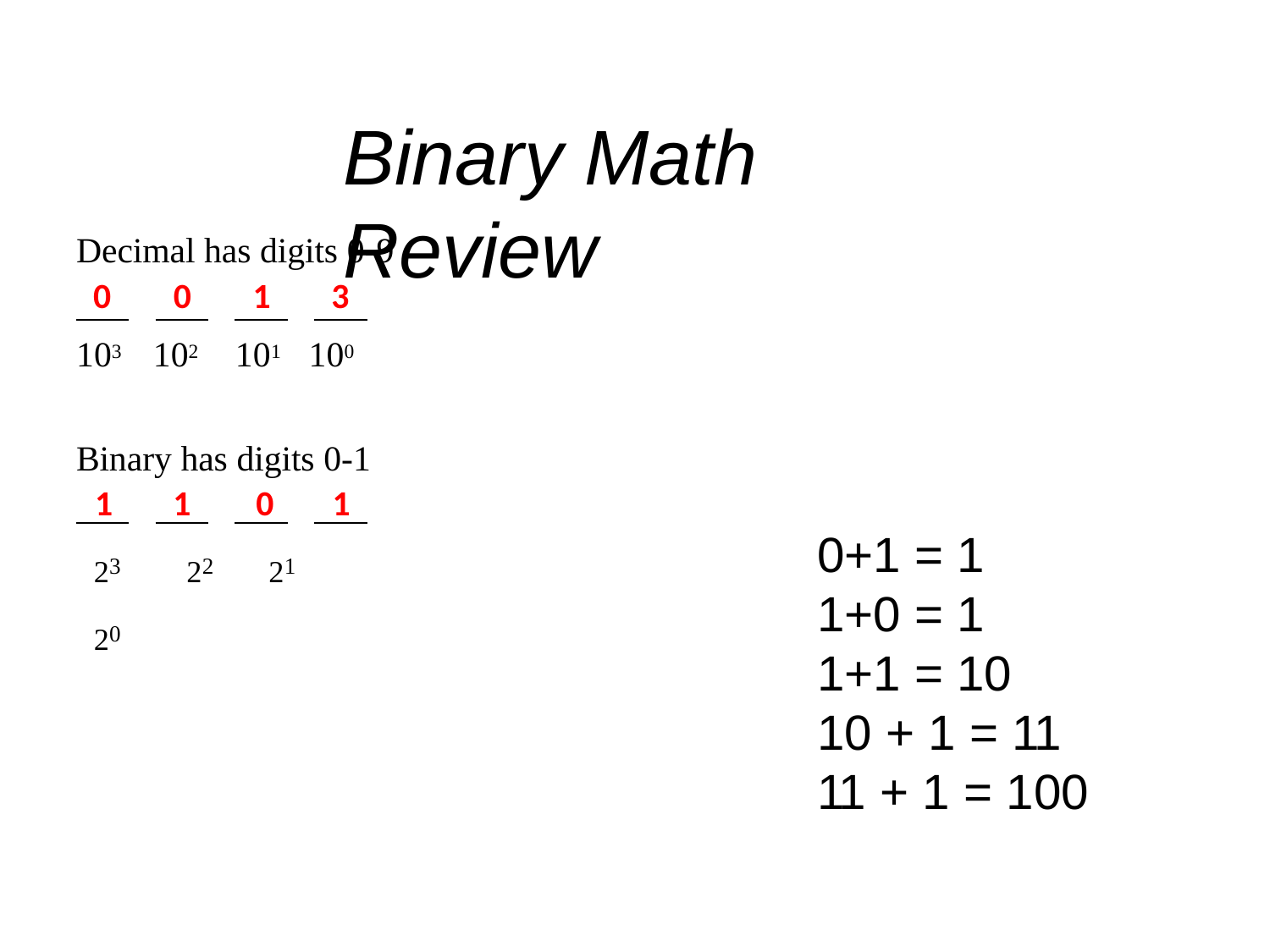

# Binary Math Review
Decimal has digits 0-9

103	102	101	100

Binary has digits 0-1
0
0
1
3

1
0
1
1
23	22	21	20
0+1 = 1
1+0 = 1
1+1 = 10
10 + 1 = 11
11 + 1 = 100